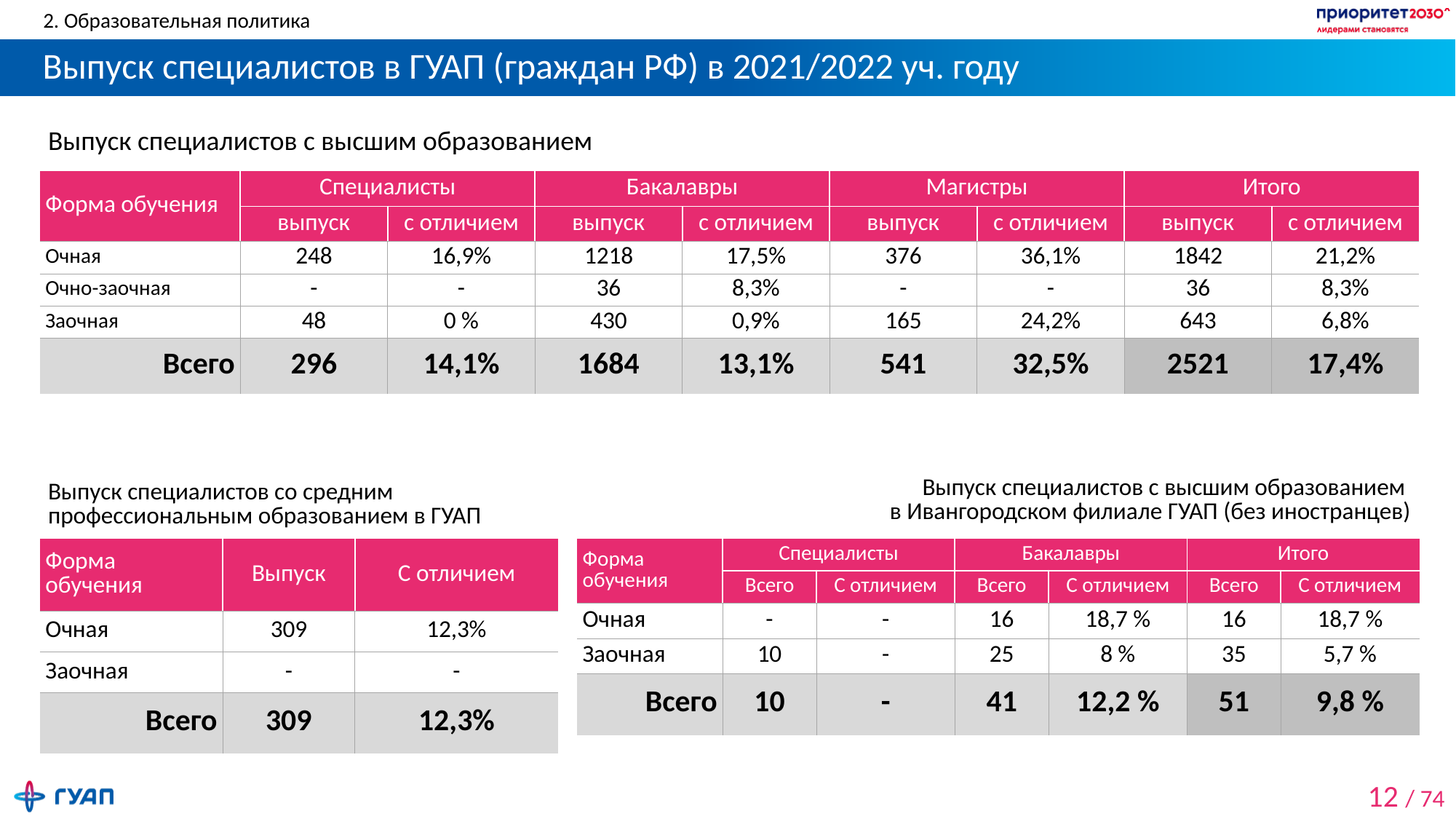

2. Образовательная политика
# Выпуск специалистов в ГУАП (граждан РФ) в 2021/2022 уч. году
| Выпуск специалистов с высшим образованием |  |  |  |  |  |  |  |  |
| --- | --- | --- | --- | --- | --- | --- | --- | --- |
| Форма обучения | Специалисты |  | Бакалавры |  | Магистры |  | Итого |  |
|  | выпуск | с отличием | выпуск | с отличием | выпуск | с отличием | выпуск | с отличием |
| Очная | 248 | 16,9% | 1218 | 17,5% | 376 | 36,1% | 1842 | 21,2% |
| Очно-заочная | - | - | 36 | 8,3% | - | - | 36 | 8,3% |
| Заочная | 48 | 0 % | 430 | 0,9% | 165 | 24,2% | 643 | 6,8% |
| Всего | 296 | 14,1% | 1684 | 13,1% | 541 | 32,5% | 2521 | 17,4% |
| Выпуск специалистов с высшим образованием в Ивангородском филиале ГУАП (без иностранцев) |  |  |  |  |  |  |
| --- | --- | --- | --- | --- | --- | --- |
| Форма обучения | Специалисты |  | Бакалавры |  | Итого |  |
|  | Всего | С отличием | Всего | С отличием | Всего | С отличием |
| Очная | - | - | 16 | 18,7 % | 16 | 18,7 % |
| Заочная | 10 | - | 25 | 8 % | 35 | 5,7 % |
| Всего | 10 | - | 41 | 12,2 % | 51 | 9,8 % |
| Выпуск специалистов со средним профессиональным образованием в ГУАП |  |  |
| --- | --- | --- |
| Форма обучения | Выпуск | С отличием |
| Очная | 309 | 12,3% |
| Заочная | - | - |
| Всего | 309 | 12,3% |